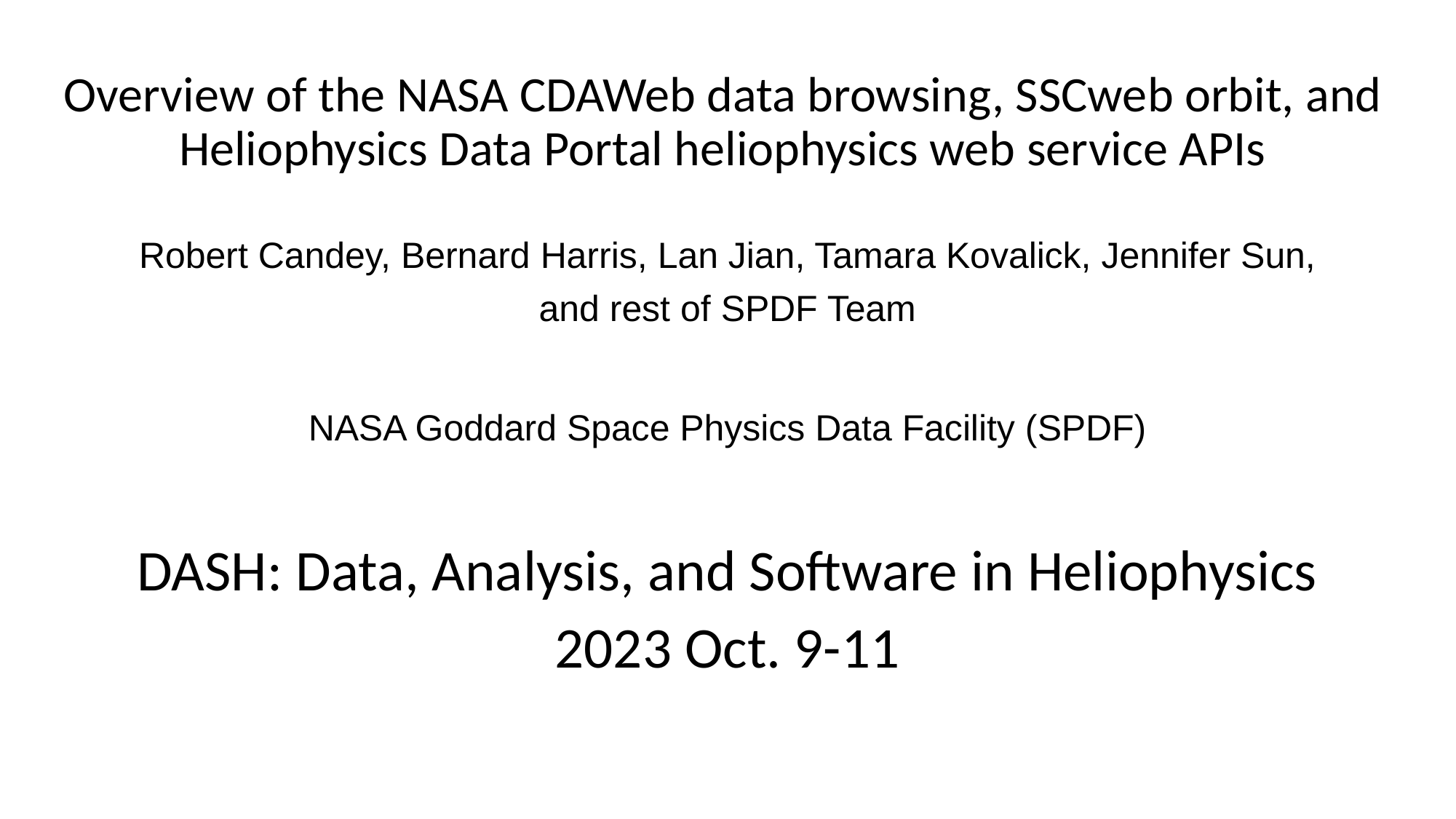

# Overview of the NASA CDAWeb data browsing, SSCweb orbit, and Heliophysics Data Portal heliophysics web service APIs
Robert Candey, Bernard Harris, Lan Jian, Tamara Kovalick, Jennifer Sun, and rest of SPDF Team
NASA Goddard Space Physics Data Facility (SPDF)

DASH: Data, Analysis, and Software in Heliophysics
2023 Oct. 9-11